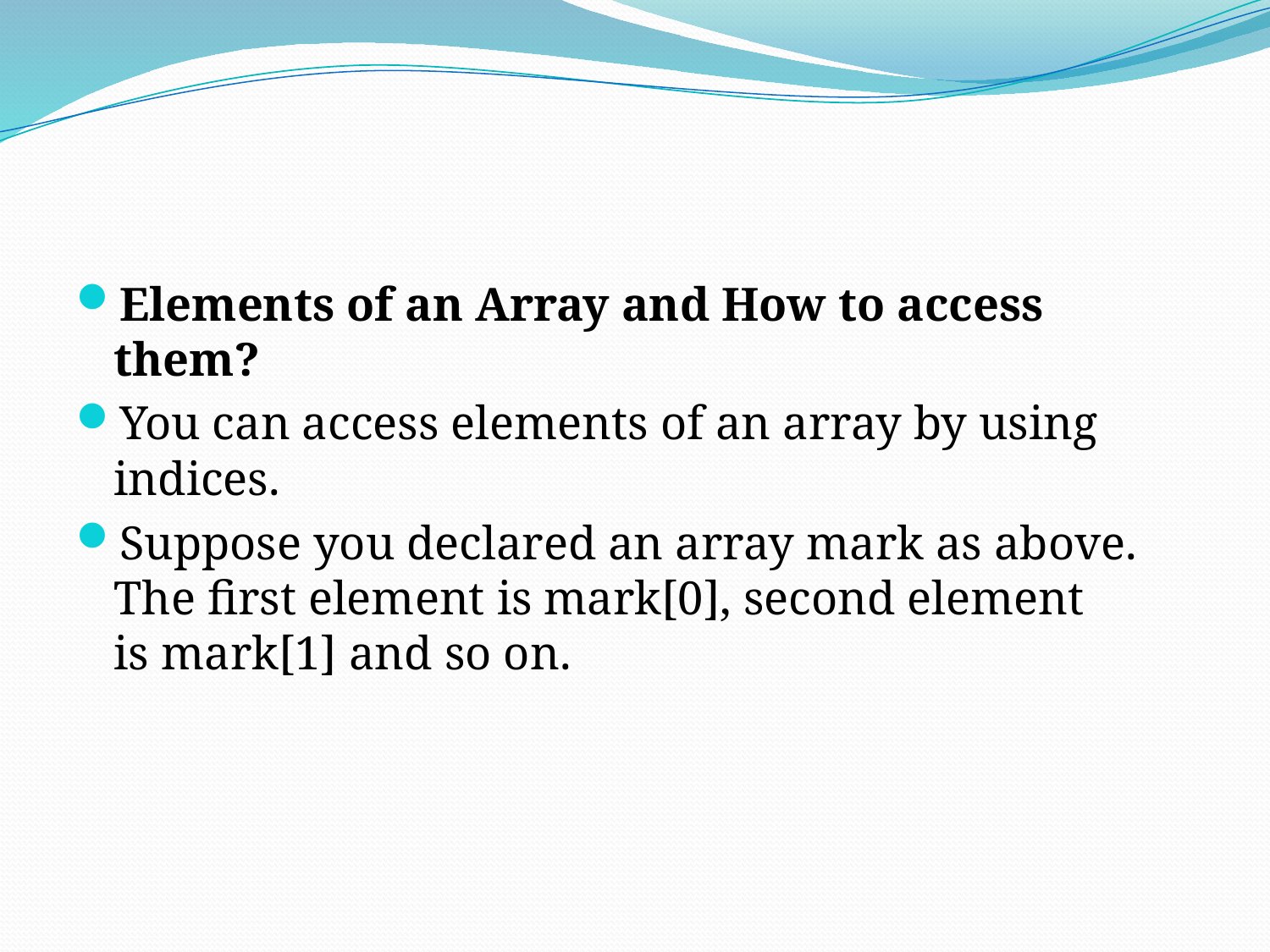

#
Elements of an Array and How to access them?
You can access elements of an array by using indices.
Suppose you declared an array mark as above. The first element is mark[0], second element is mark[1] and so on.